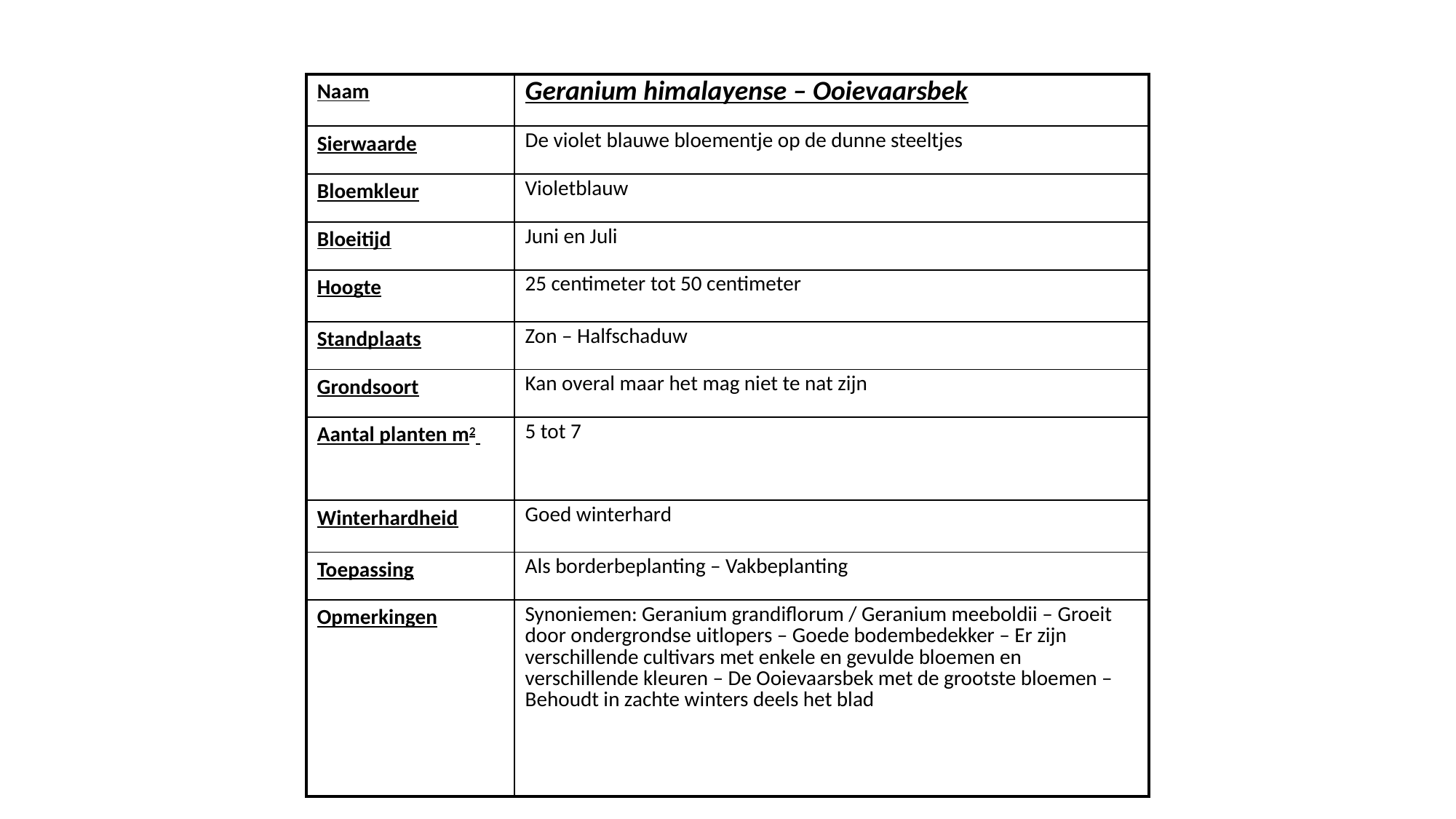

| Naam | Geranium himalayense – Ooievaarsbek |
| --- | --- |
| Sierwaarde | De violet blauwe bloementje op de dunne steeltjes |
| Bloemkleur | Violetblauw |
| Bloeitijd | Juni en Juli |
| Hoogte | 25 centimeter tot 50 centimeter |
| Standplaats | Zon – Halfschaduw |
| Grondsoort | Kan overal maar het mag niet te nat zijn |
| Aantal planten m2 | 5 tot 7 |
| Winterhardheid | Goed winterhard |
| Toepassing | Als borderbeplanting – Vakbeplanting |
| Opmerkingen | Synoniemen: Geranium grandiflorum / Geranium meeboldii – Groeit door ondergrondse uitlopers – Goede bodembedekker – Er zijn verschillende cultivars met enkele en gevulde bloemen en verschillende kleuren – De Ooievaarsbek met de grootste bloemen – Behoudt in zachte winters deels het blad |